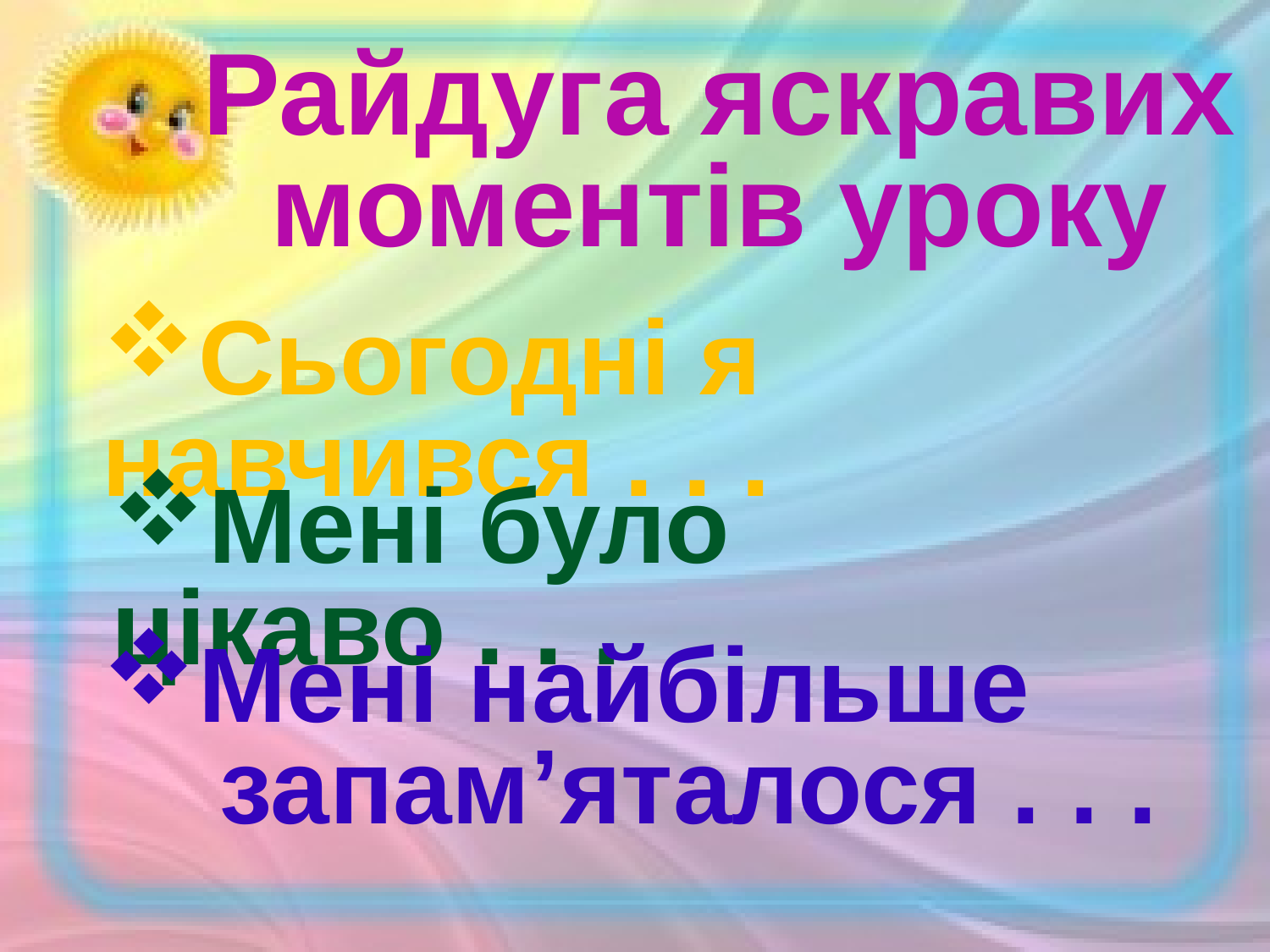

Райдуга яскравих
моментів уроку
Сьогодні я навчився . . .
Мені було цікаво . . .
Мені найбільше
    запам’яталося . . .